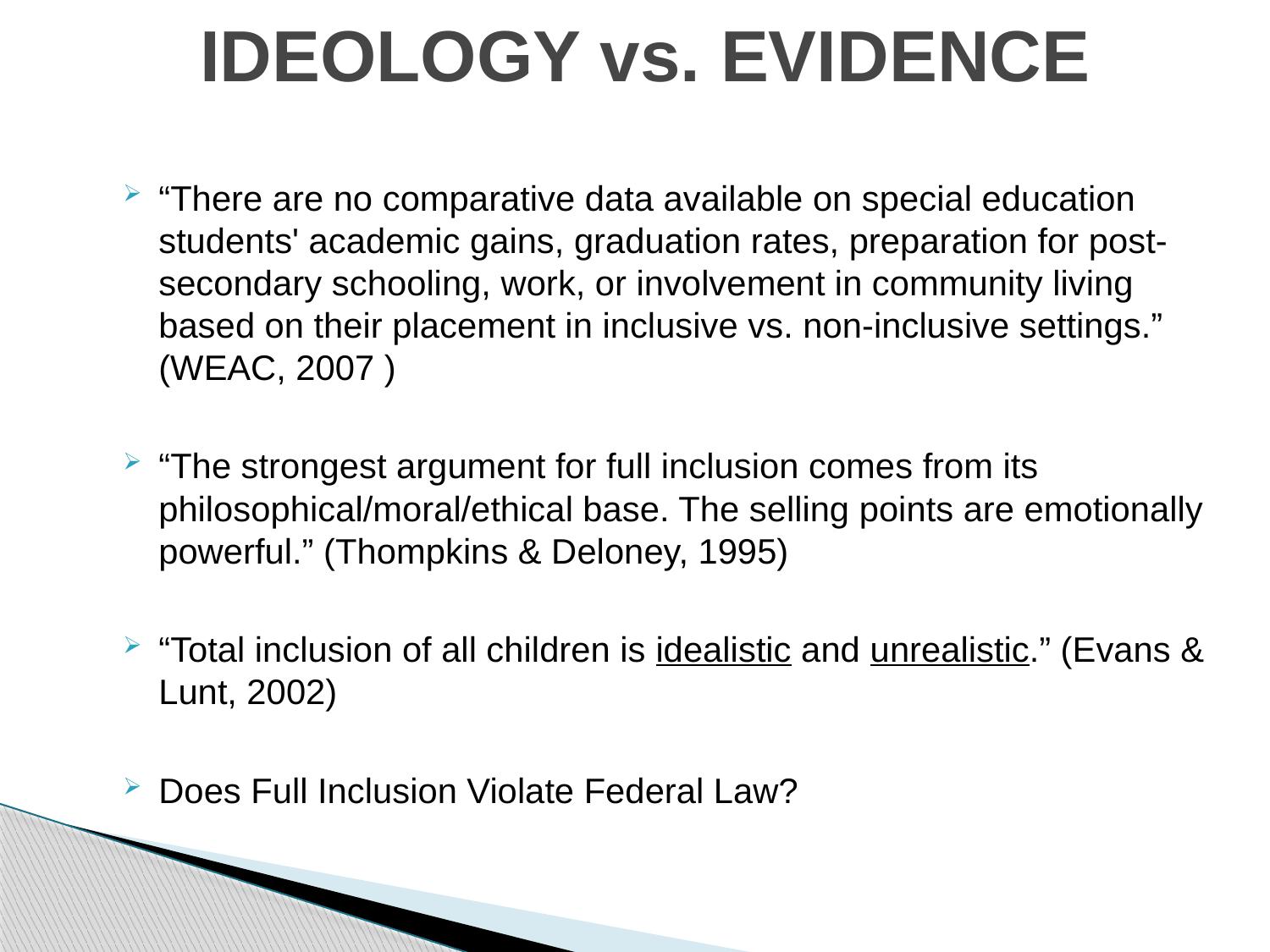

# IDEOLOGY vs. EVIDENCE
“There are no comparative data available on special education students' academic gains, graduation rates, preparation for post-secondary schooling, work, or involvement in community living based on their placement in inclusive vs. non-inclusive settings.” (WEAC, 2007 )

“The strongest argument for full inclusion comes from its philosophical/moral/ethical base. The selling points are emotionally powerful.” (Thompkins & Deloney, 1995)

“Total inclusion of all children is idealistic and unrealistic.” (Evans & Lunt, 2002)

Does Full Inclusion Violate Federal Law?